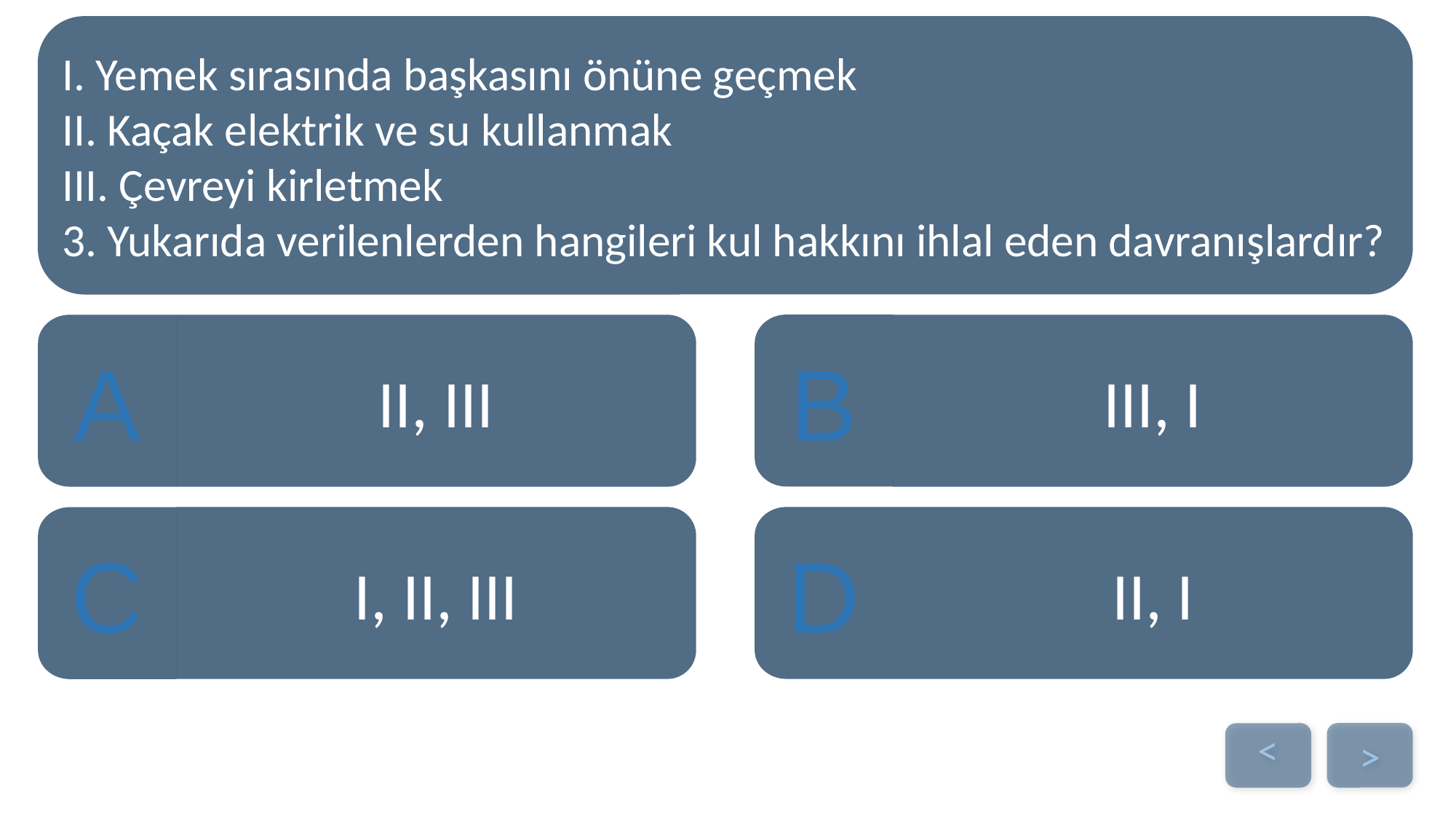

I. Yemek sırasında başkasını önüne geçmek
II. Kaçak elektrik ve su kullanmak
III. Çevreyi kirletmek
3. Yukarıda verilenlerden hangileri kul hakkını ihlal eden davranışlardır?
B
A
II, III
III, I
I, II, III
D
II, I
C
>
>